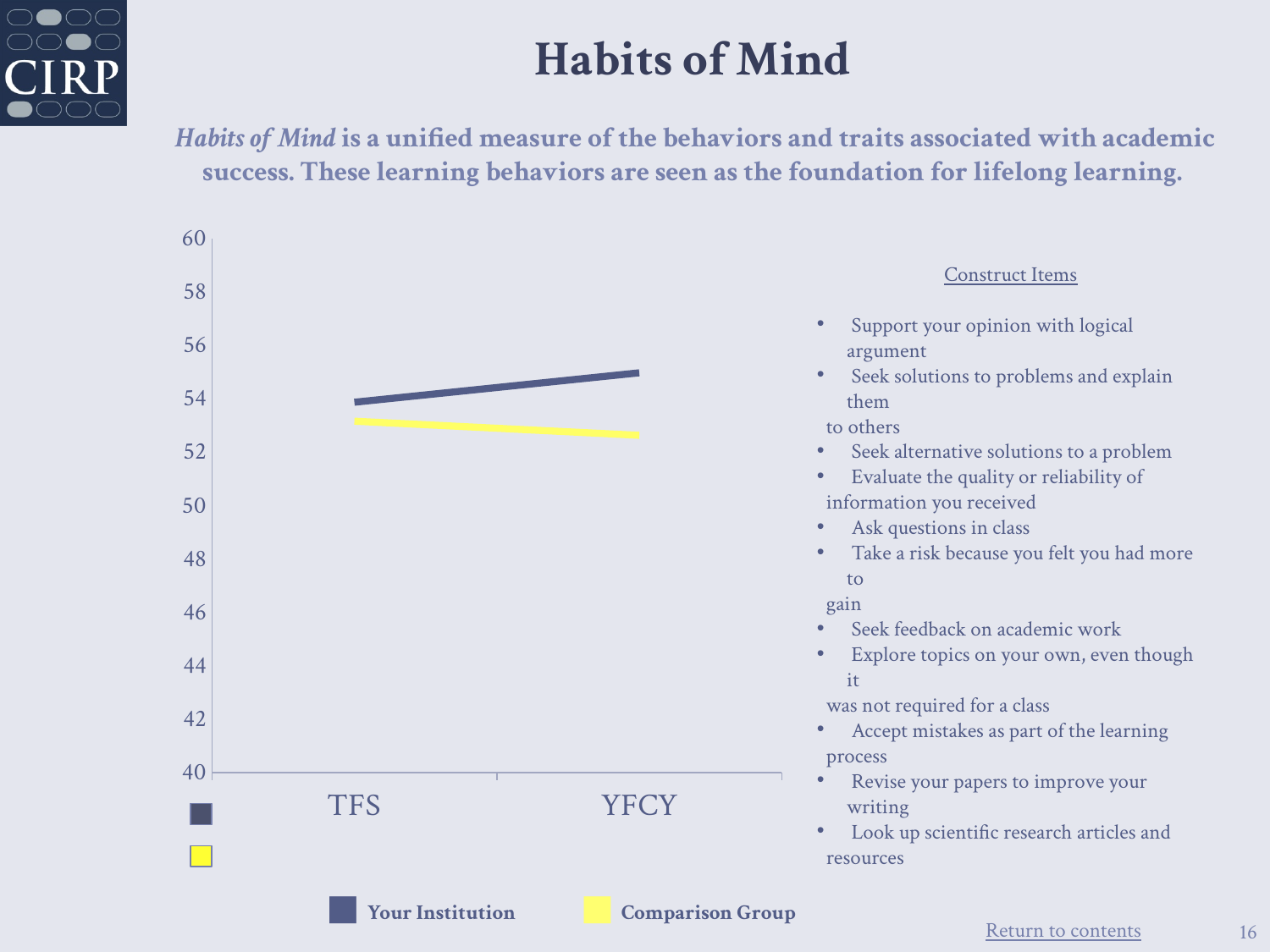

Habits of Mind
 Habits of Mind is a unified measure of the behaviors and traits associated with academic success. These learning behaviors are seen as the foundation for lifelong learning.

### Chart: High Pluralistic Orientation

| Category |
|---|

### Chart

| Category | i | c |
|---|---|---|
| TFS | 53.87 | 53.16 |
| YFCY | 54.97 | 52.63 |
Construct Items

 Support your opinion with logical argument
 Seek solutions to problems and explain them
  to others
 Seek alternative solutions to a problem
 Evaluate the quality or reliability of
  information you received
 Ask questions in class
 Take a risk because you felt you had more to
  gain
 Seek feedback on academic work
 Explore topics on your own, even though it
  was not required for a class
 Accept mistakes as part of the learning
  process
 Revise your papers to improve your writing
 Look up scientific research articles and
  resources

■ Your Institution
■ Comparison Group
16